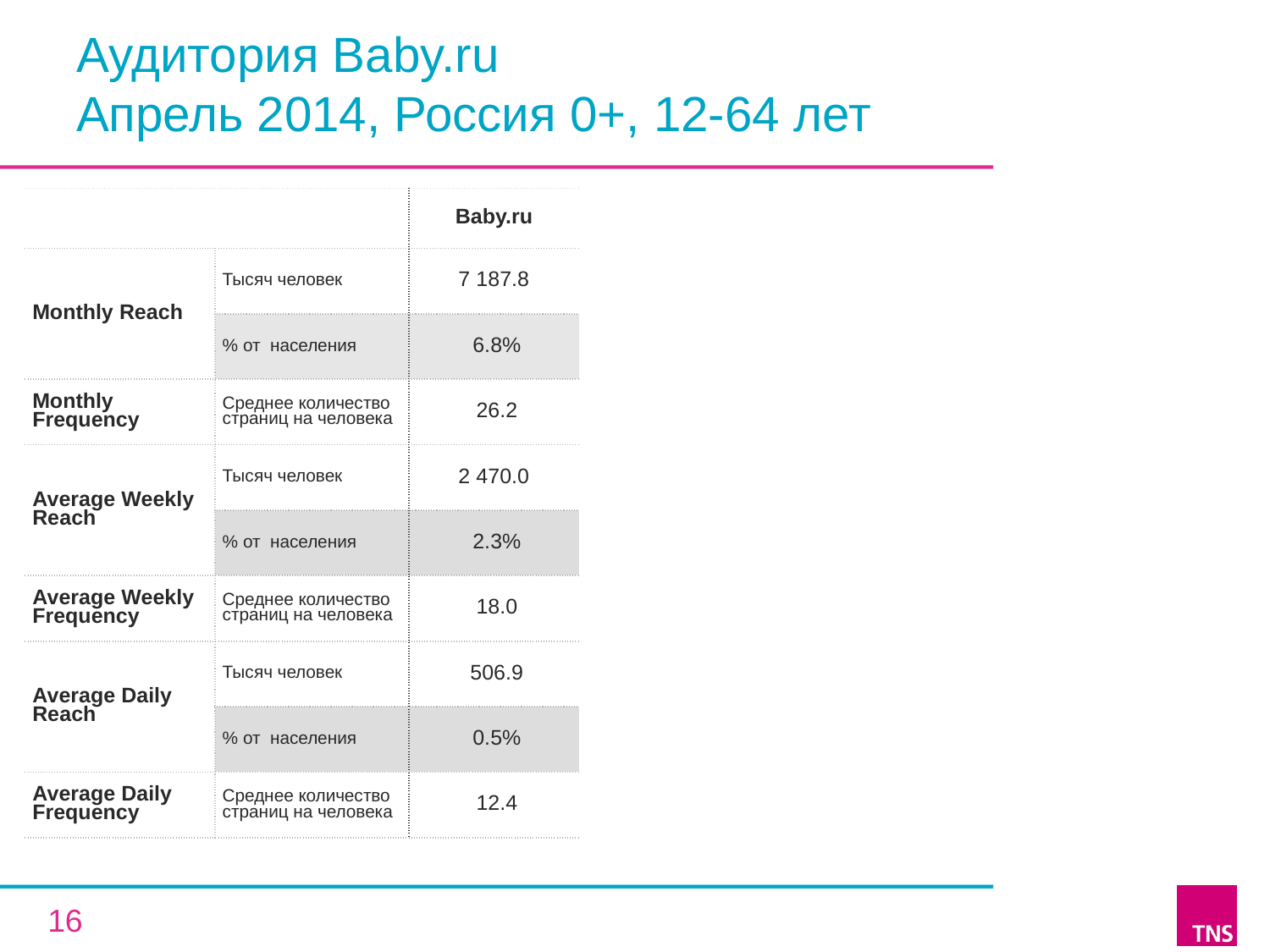

# Аудитория Baby.ru Апрель 2014, Россия 0+, 12-64 лет
|  |  | Baby.ru |
| --- | --- | --- |
| Monthly Reach | Тысяч человек | 7 187.8 |
|  | % от населения | 6.8% |
| Monthly Frequency | Среднее количество страниц на человека | 26.2 |
| Average Weekly Reach | Тысяч человек | 2 470.0 |
|  | % от населения | 2.3% |
| Average Weekly Frequency | Среднее количество страниц на человека | 18.0 |
| Average Daily Reach | Тысяч человек | 506.9 |
|  | % от населения | 0.5% |
| Average Daily Frequency | Среднее количество страниц на человека | 12.4 |

16